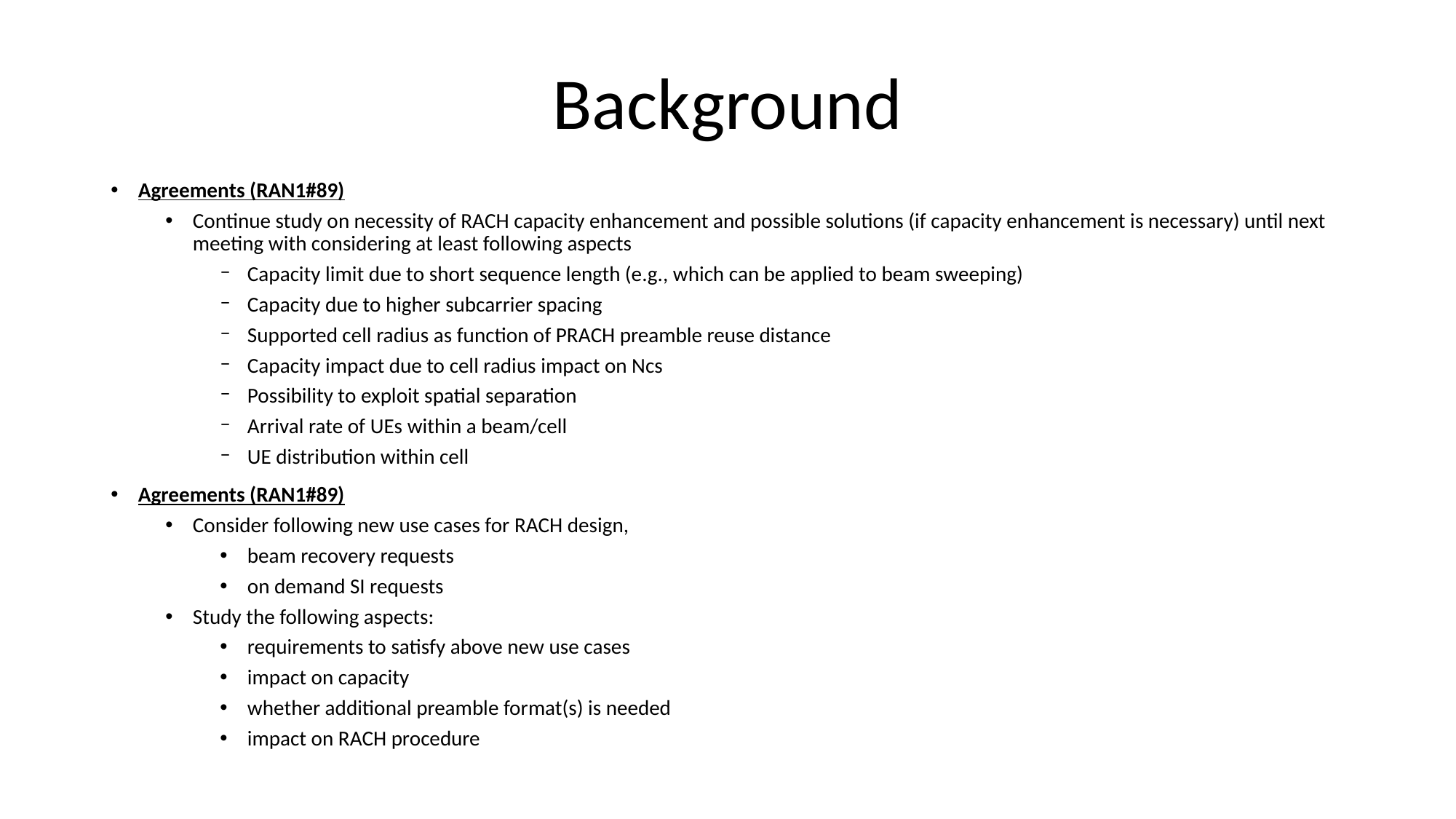

# Background
Agreements (RAN1#89)
Continue study on necessity of RACH capacity enhancement and possible solutions (if capacity enhancement is necessary) until next meeting with considering at least following aspects
Capacity limit due to short sequence length (e.g., which can be applied to beam sweeping)
Capacity due to higher subcarrier spacing
Supported cell radius as function of PRACH preamble reuse distance
Capacity impact due to cell radius impact on Ncs
Possibility to exploit spatial separation
Arrival rate of UEs within a beam/cell
UE distribution within cell
Agreements (RAN1#89)
Consider following new use cases for RACH design,
beam recovery requests
on demand SI requests
Study the following aspects:
requirements to satisfy above new use cases
impact on capacity
whether additional preamble format(s) is needed
impact on RACH procedure